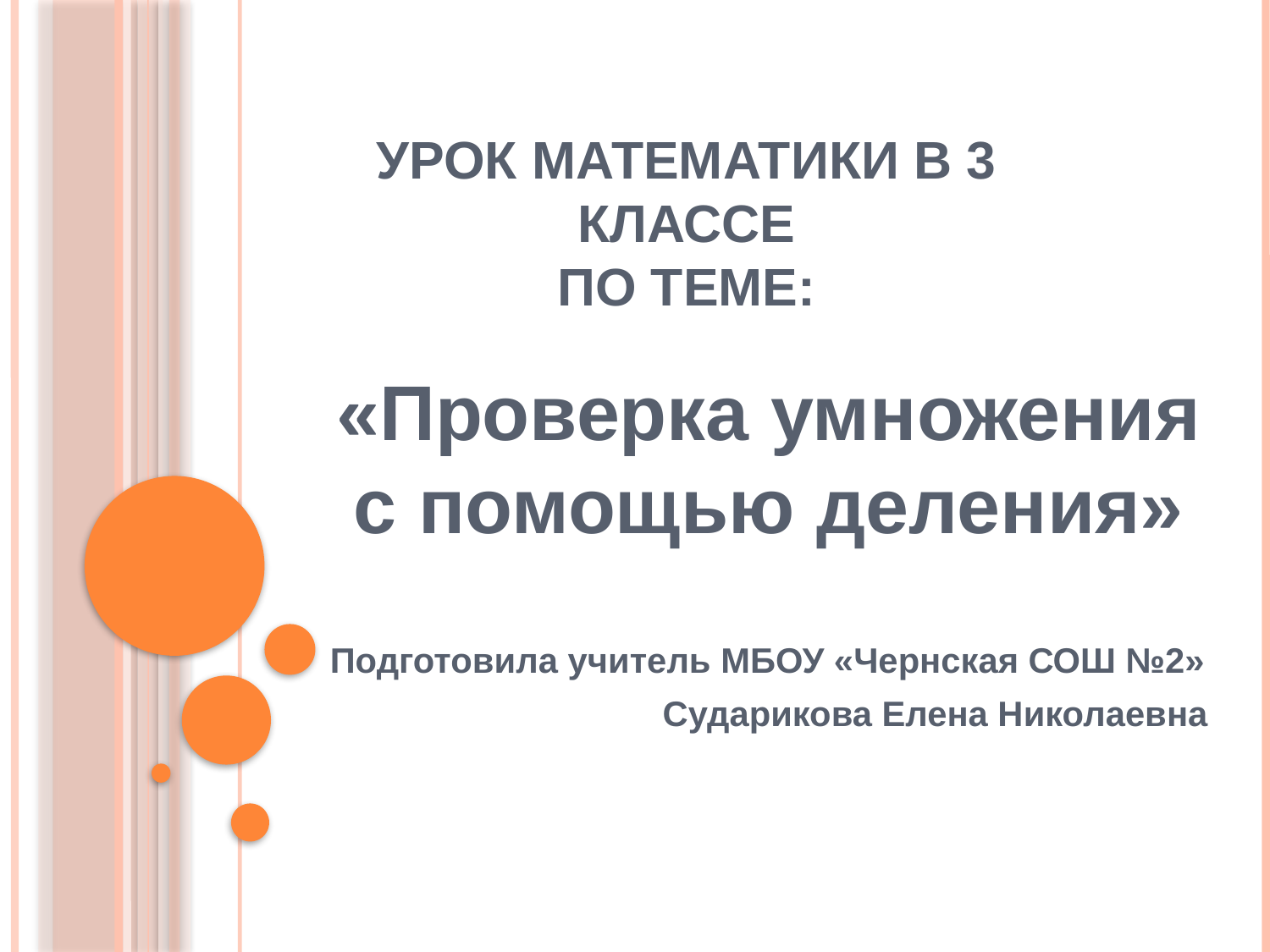

# Урок математики в 3 классе по теме:
«Проверка умножения с помощью деления»

Подготовила учитель МБОУ «Чернская СОШ №2»
Сударикова Елена Николаевна